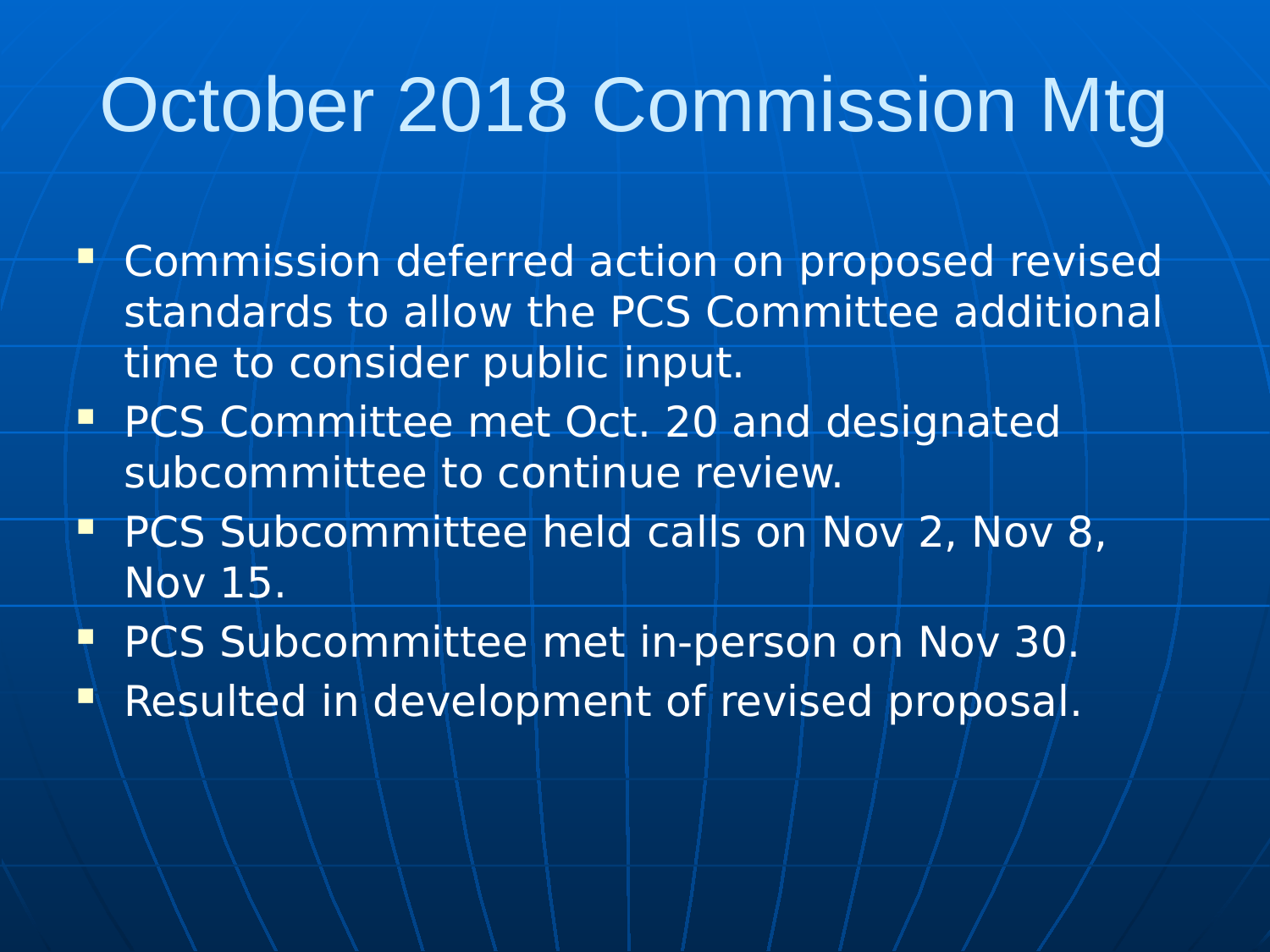

# October 2018 Commission Mtg
Commission deferred action on proposed revised standards to allow the PCS Committee additional time to consider public input.
PCS Committee met Oct. 20 and designated subcommittee to continue review.
PCS Subcommittee held calls on Nov 2, Nov 8, Nov 15.
PCS Subcommittee met in-person on Nov 30.
Resulted in development of revised proposal.